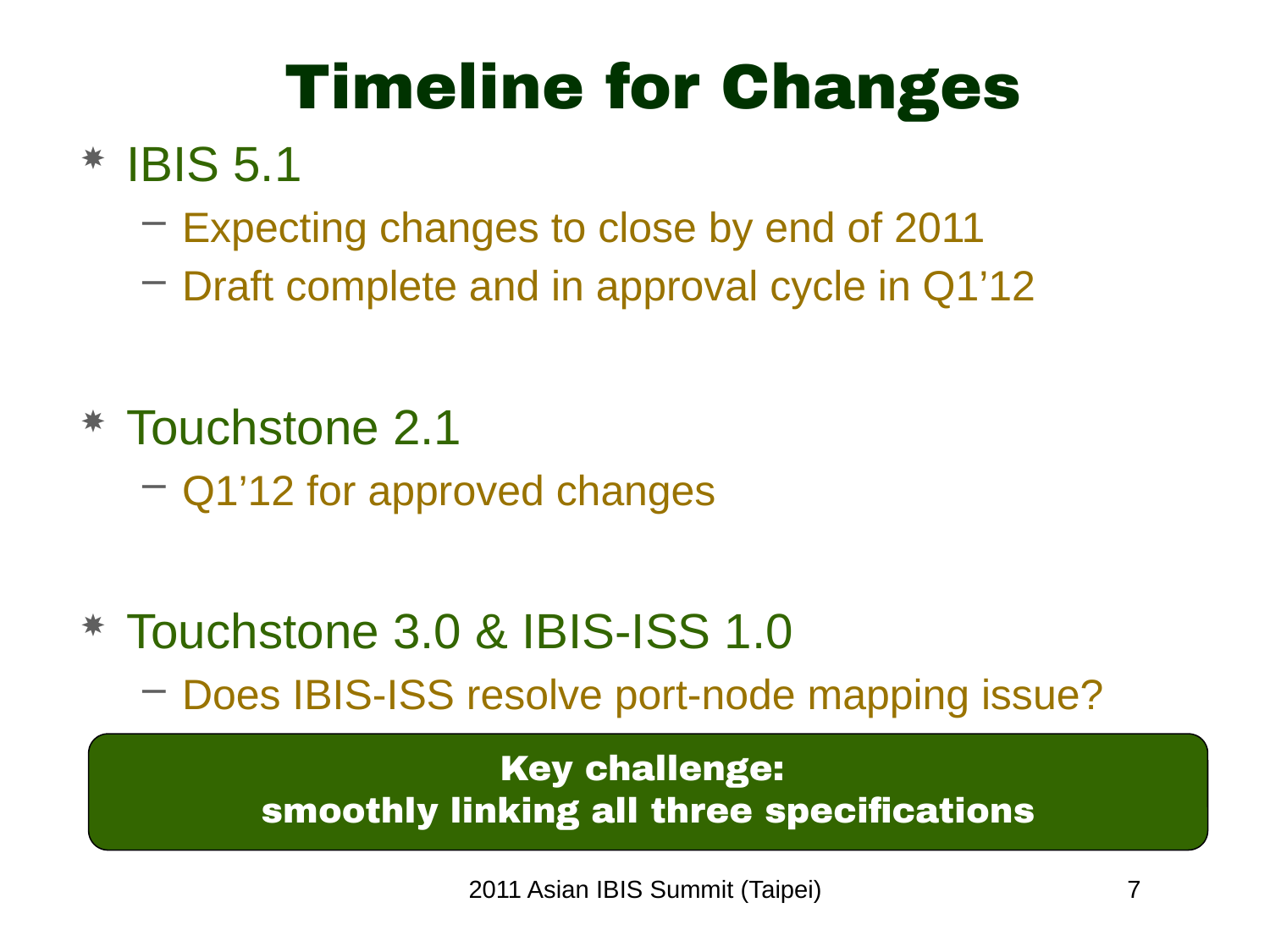

# Timeline for Changes
IBIS 5.1
Expecting changes to close by end of 2011
Draft complete and in approval cycle in Q1’12

Touchstone 2.1
Q1’12 for approved changes

Touchstone 3.0 & IBIS-ISS 1.0
Does IBIS-ISS resolve port-node mapping issue?
Key challenge:
smoothly linking all three specifications

2011 Asian IBIS Summit (Taipei)

7